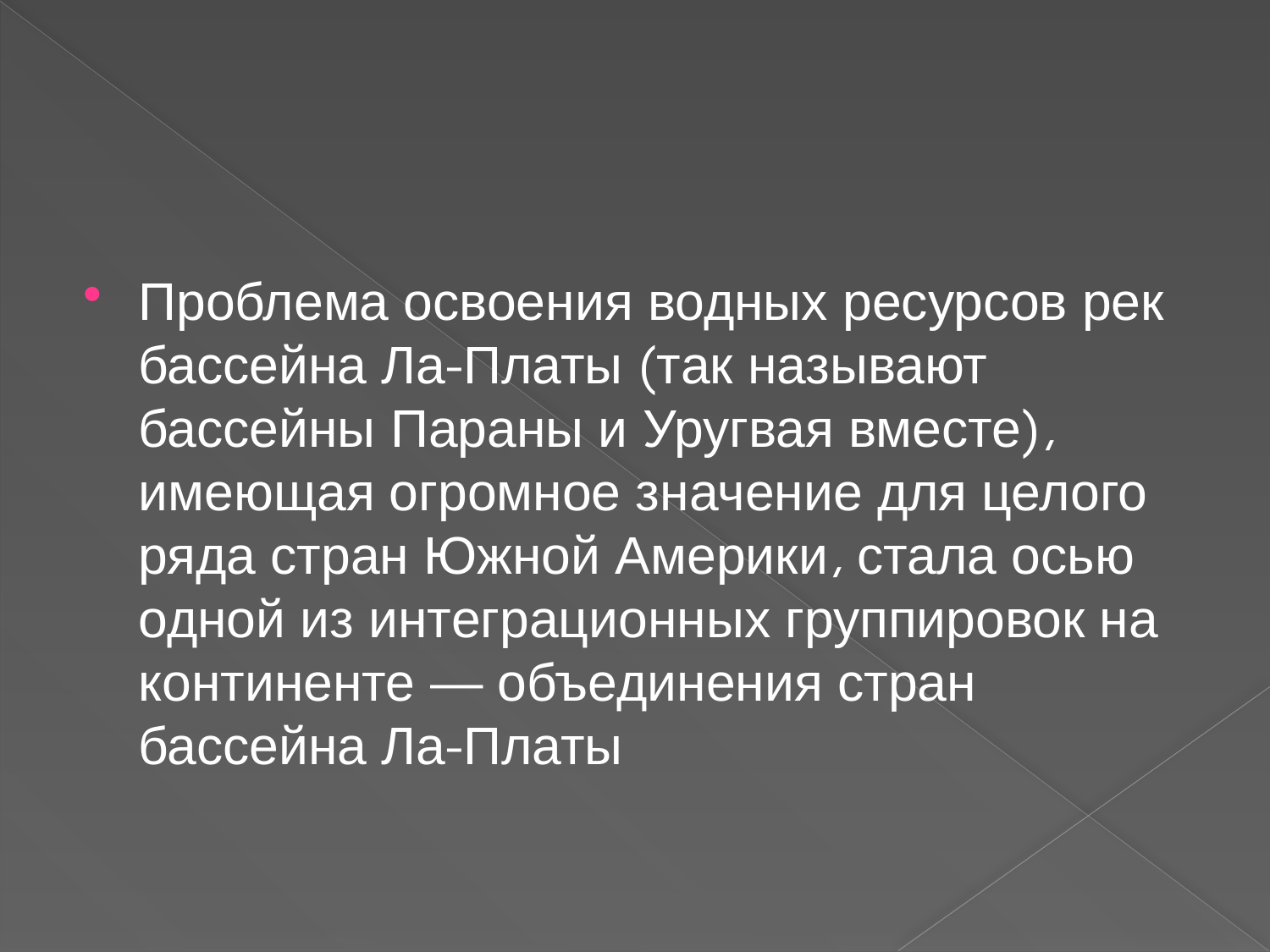

#
Проблема освоения водных ресурсов рек бассейна Ла-Платы (так называют бассейны Параны и Уругвая вместе), имеющая огромное значение для целого ряда стран Южной Америки, стала осью одной из интеграционных группировок на континенте — объединения стран бассейна Ла-Платы